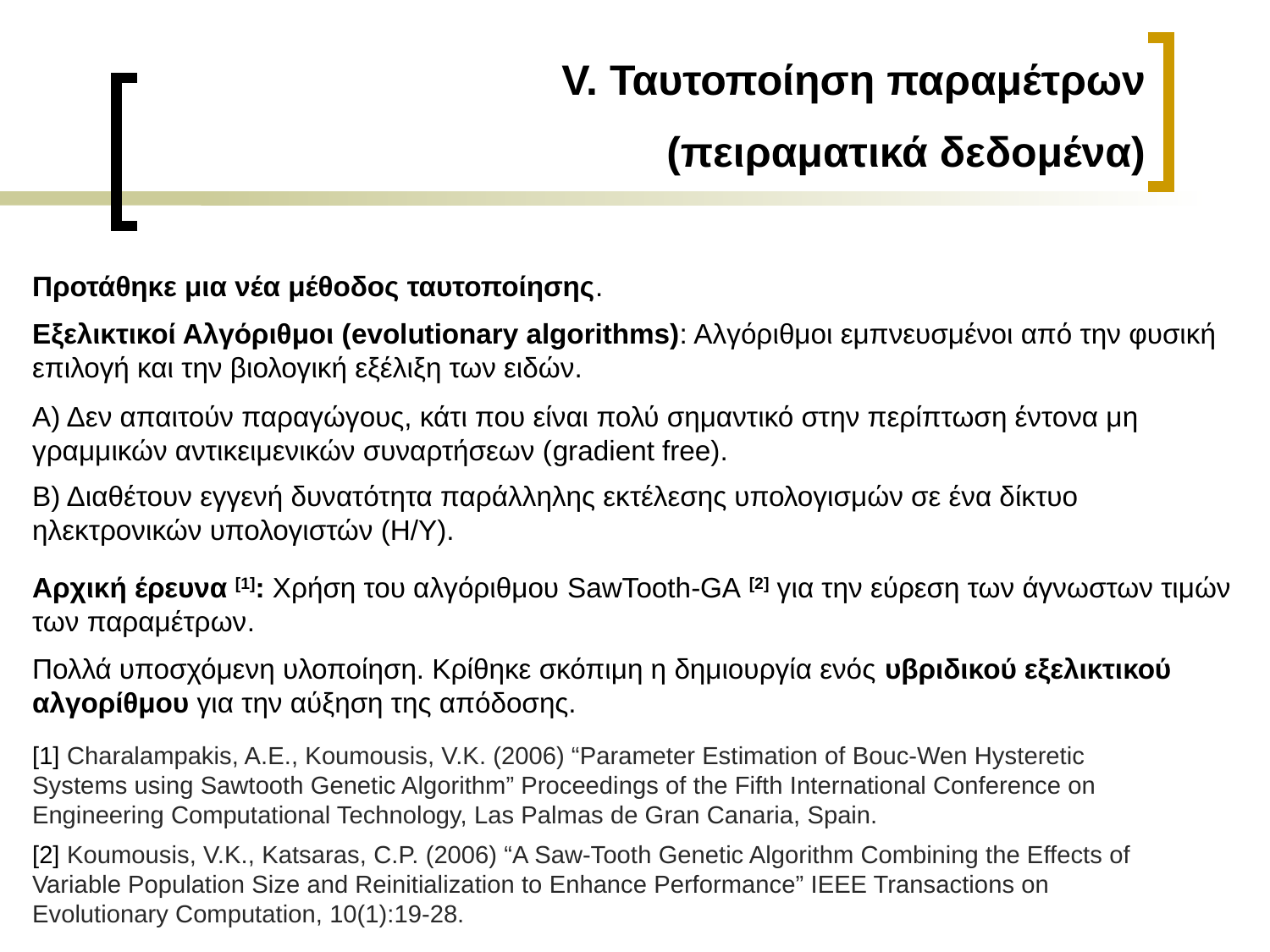

V. Ταυτοποίηση παραμέτρων
(πειραματικά δεδομένα)
Προτάθηκε μια νέα μέθοδος ταυτοποίησης.
Εξελικτικοί Αλγόριθμοι (evolutionary algorithms): Αλγόριθμοι εμπνευσμένοι από την φυσική επιλογή και την βιολογική εξέλιξη των ειδών.
Α) Δεν απαιτούν παραγώγους, κάτι που είναι πολύ σημαντικό στην περίπτωση έντονα μη γραμμικών αντικειμενικών συναρτήσεων (gradient free).
Β) Διαθέτουν εγγενή δυνατότητα παράλληλης εκτέλεσης υπολογισμών σε ένα δίκτυο ηλεκτρονικών υπολογιστών (Η/Υ).
Αρχική έρευνα [1]: Χρήση του αλγόριθμου SawTooth-GA [2] για την εύρεση των άγνωστων τιμών των παραμέτρων.
Πολλά υποσχόμενη υλοποίηση. Κρίθηκε σκόπιμη η δημιουργία ενός υβριδικού εξελικτικού αλγορίθμου για την αύξηση της απόδοσης.
[1] Charalampakis, A.E., Koumousis, V.K. (2006) “Parameter Estimation of Bouc-Wen Hysteretic Systems using Sawtooth Genetic Algorithm” Proceedings of the Fifth International Conference on Engineering Computational Technology, Las Palmas de Gran Canaria, Spain.
[2] Koumousis, V.K., Katsaras, C.P. (2006) “A Saw-Tooth Genetic Algorithm Combining the Effects of Variable Population Size and Reinitialization to Enhance Performance” IEEE Transactions on Evolutionary Computation, 10(1):19-28.